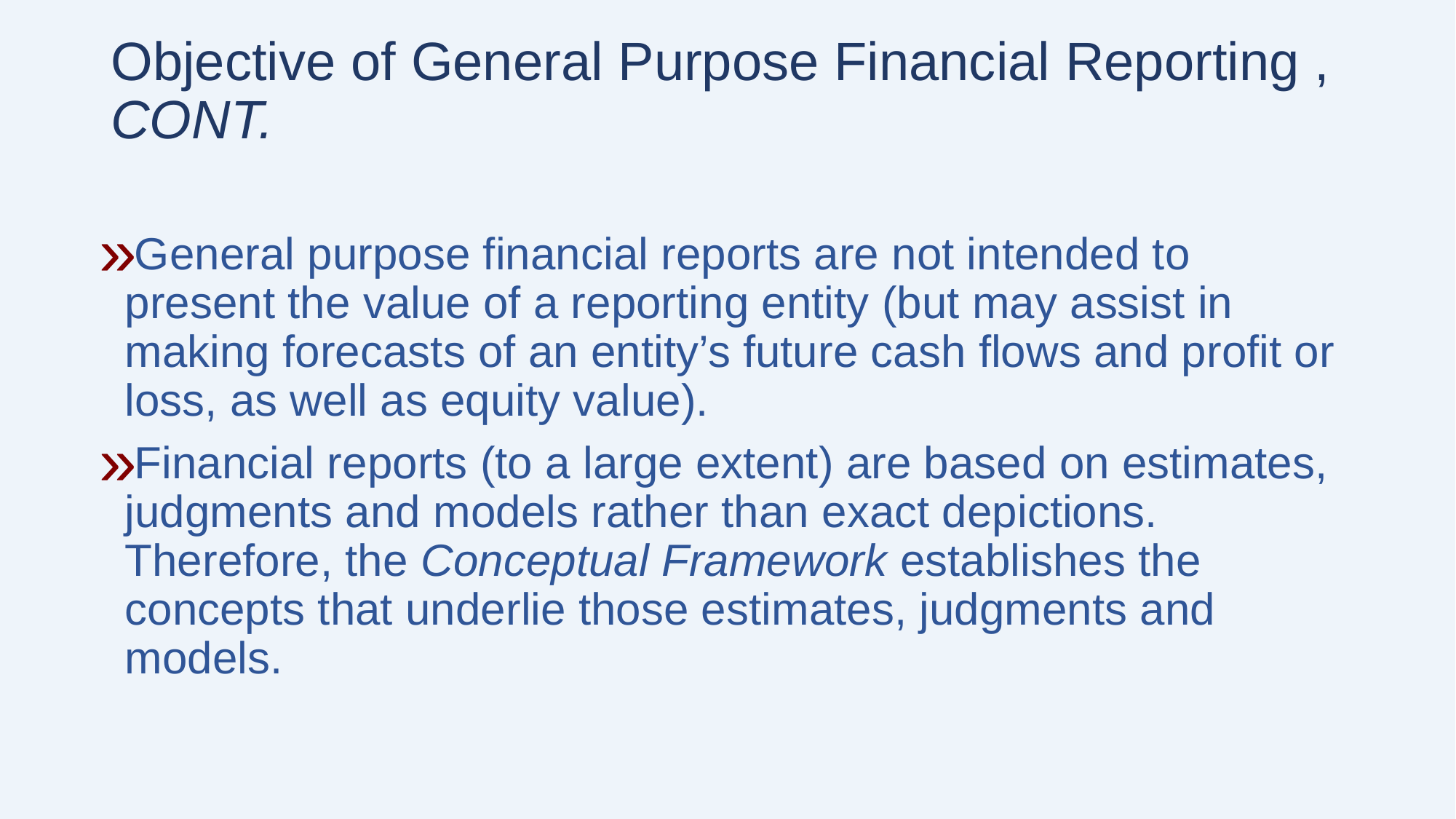

# Objective of General Purpose Financial Reporting , cont.
General purpose financial reports are not intended to present the value of a reporting entity (but may assist in making forecasts of an entity’s future cash flows and profit or loss, as well as equity value).
Financial reports (to a large extent) are based on estimates, judgments and models rather than exact depictions. Therefore, the Conceptual Framework establishes the concepts that underlie those estimates, judgments and models.

13